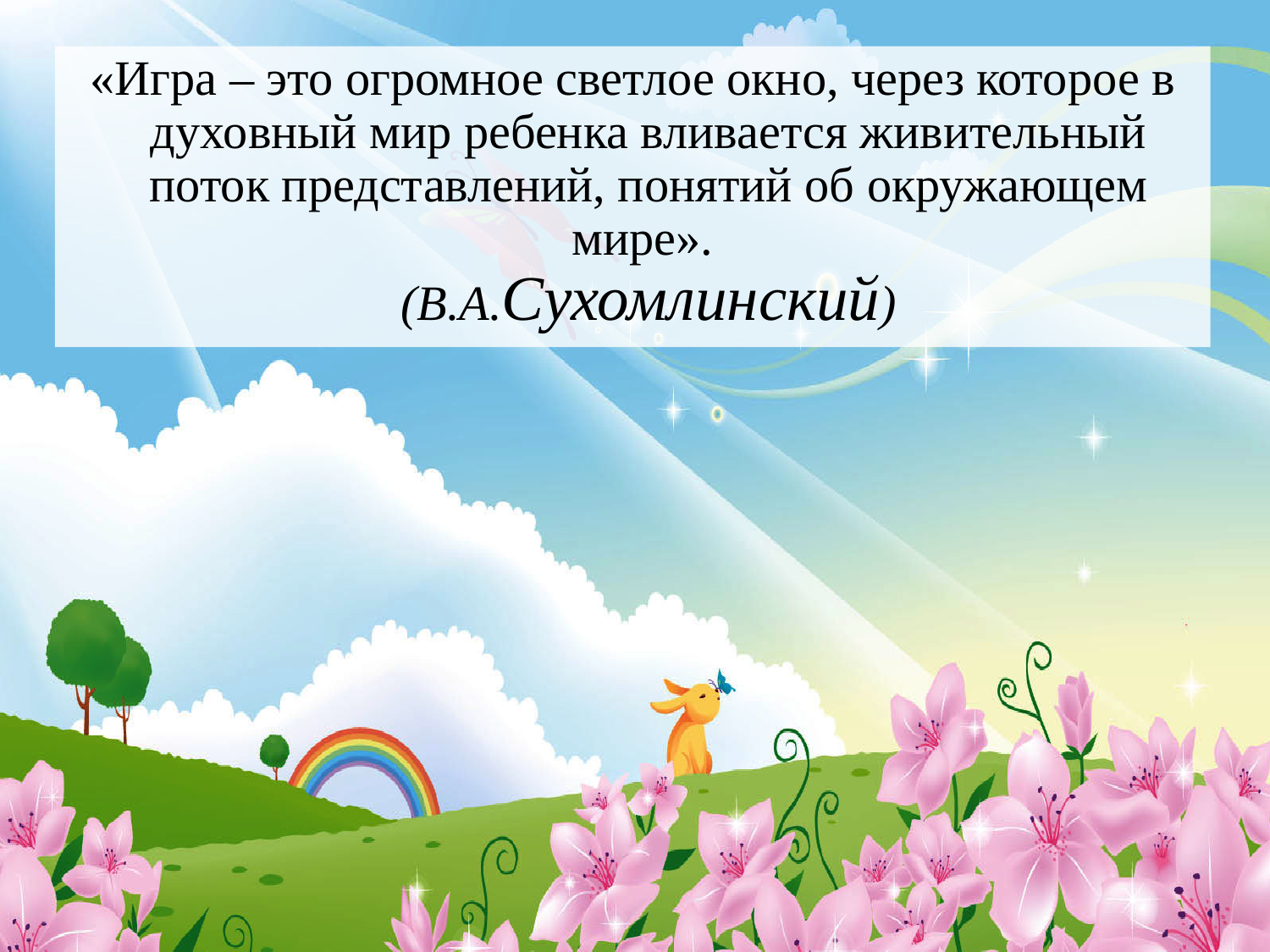

«Игра – это огромное светлое окно, через которое в духовный мир ребенка вливается живительный поток представлений, понятий об окружающем мире».
(В.А.Сухомлинский)